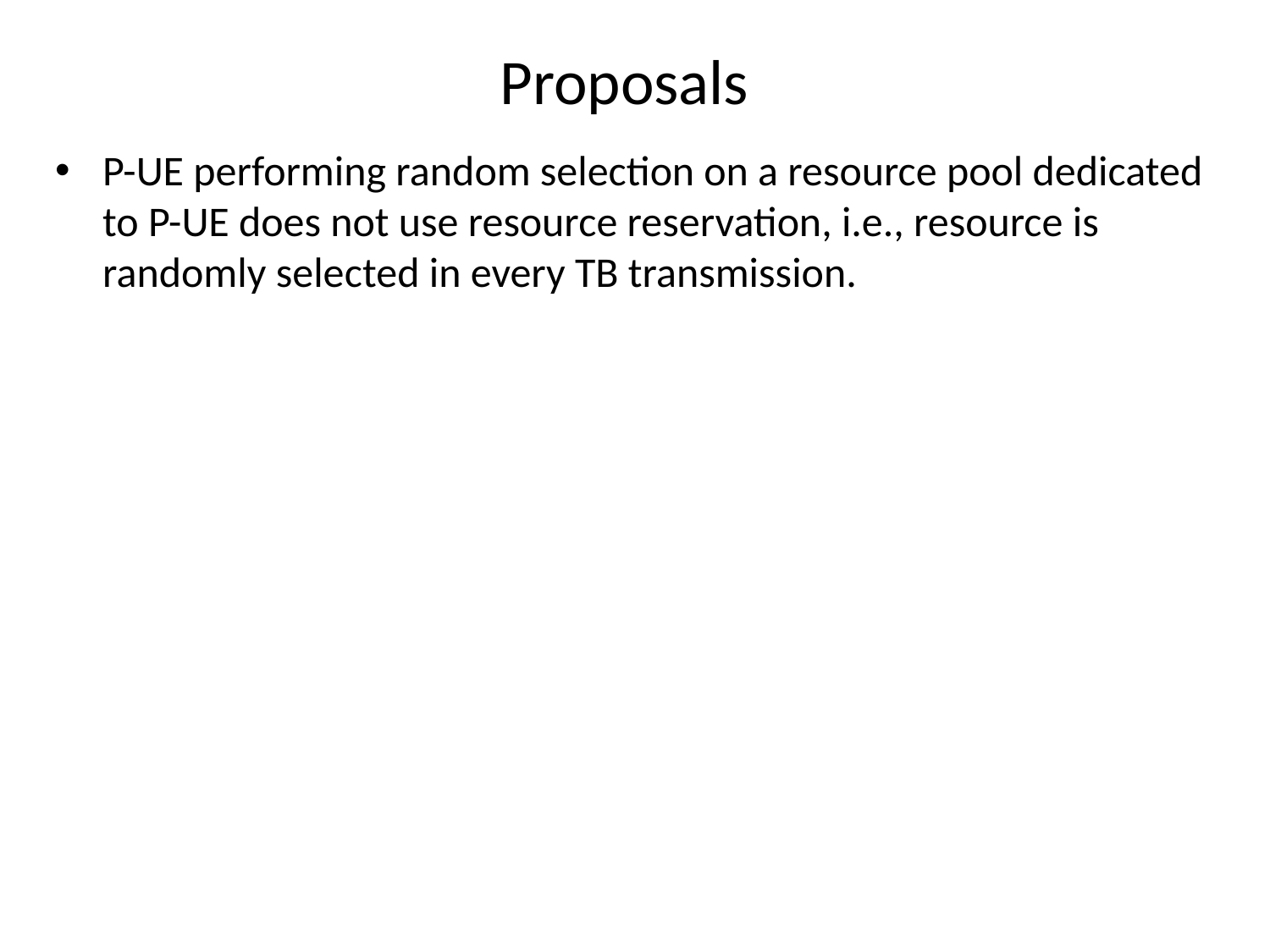

# Proposals
P-UE performing random selection on a resource pool dedicated to P-UE does not use resource reservation, i.e., resource is randomly selected in every TB transmission.